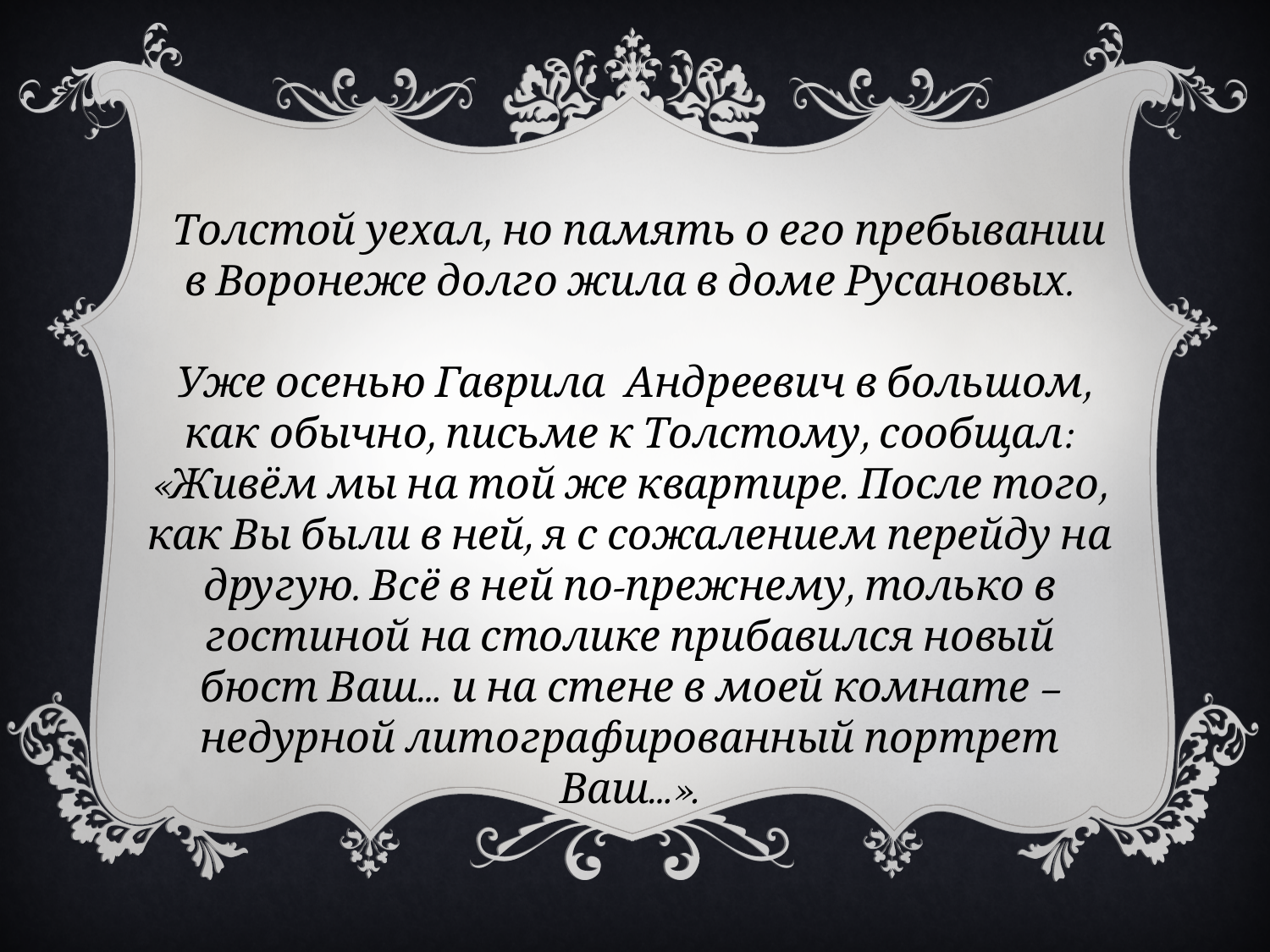

Толстой уехал, но память о его пребывании в Воронеже долго жила в доме Русановых.

 Уже осенью Гаврила  Андреевич в большом, как обычно, письме к Толстому, сообщал: «Живём мы на той же квартире. После того, как Вы были в ней, я с сожалением перейду на другую. Всё в ней по-прежнему, только в гостиной на столике прибавился новый бюст Ваш... и на стене в моей комнате – недурной литографированный портрет Ваш...».